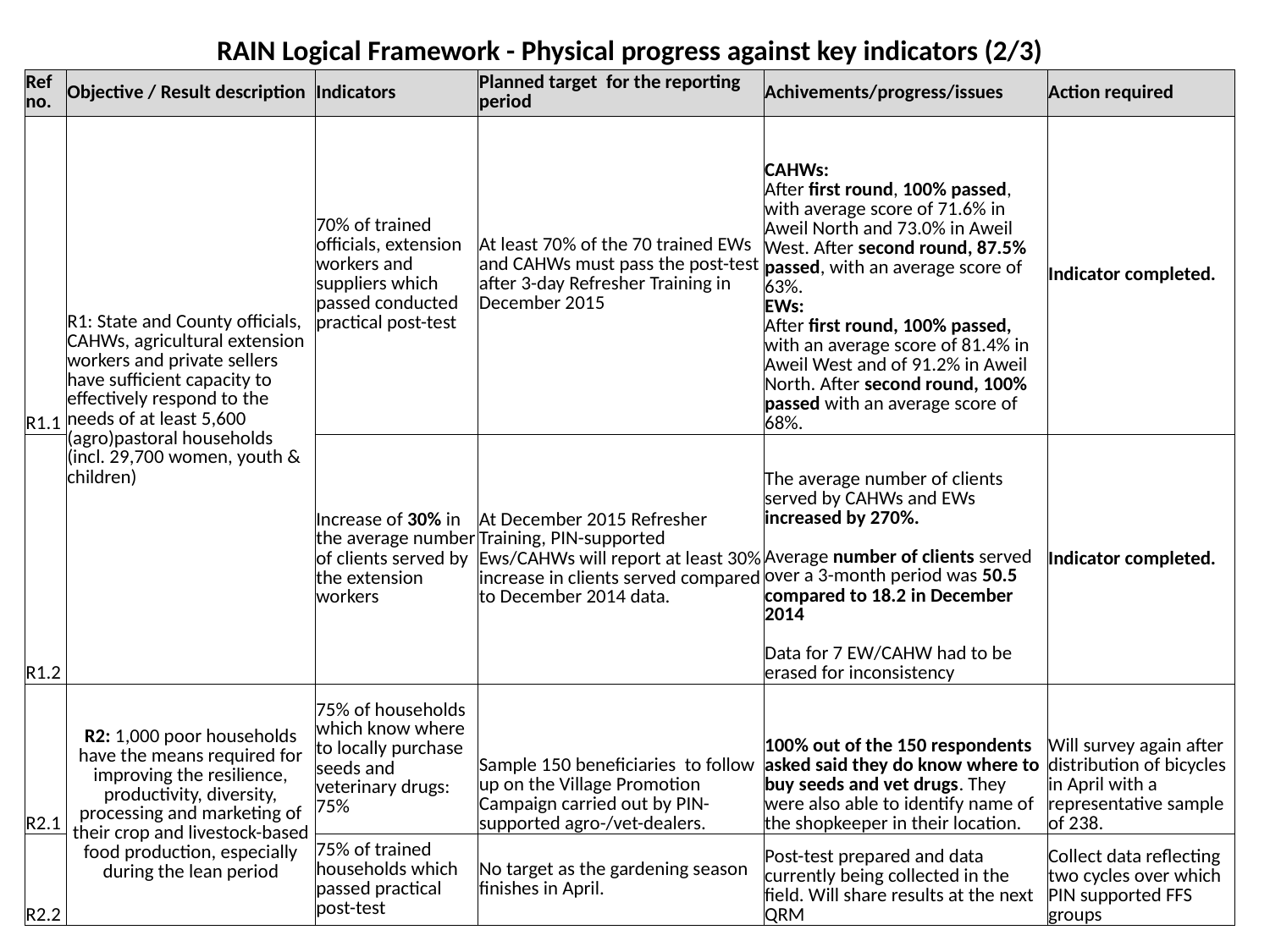

| RAIN Logical Framework - Physical progress against key indicators (2/3) |  |  |  |  |  |
| --- | --- | --- | --- | --- | --- |
| Ref no. | Objective / Result description | Indicators | Planned target for the reporting period | Achivements/progress/issues | Action required |
| R1.1 | R1: State and County officials, CAHWs, agricultural extension workers and private sellers have sufficient capacity to effectively respond to the needs of at least 5,600 (agro)pastoral households (incl. 29,700 women, youth & children) | 70% of trained officials, extension workers and suppliers which passed conducted practical post-test | At least 70% of the 70 trained EWs and CAHWs must pass the post-test after 3-day Refresher Training in December 2015 | CAHWs: After first round, 100% passed, with average score of 71.6% in Aweil North and 73.0% in Aweil West. After second round, 87.5% passed, with an average score of 63%. EWs: After first round, 100% passed, with an average score of 81.4% in Aweil West and of 91.2% in Aweil North. After second round, 100% passed with an average score of 68%. | Indicator completed. |
| R1.2 |  | Increase of 30% in the average number of clients served by the extension workers | At December 2015 Refresher Training, PIN-supported Ews/CAHWs will report at least 30% increase in clients served compared to December 2014 data. | The average number of clients served by CAHWs and EWs increased by 270%. Average number of clients served over a 3-month period was 50.5 compared to 18.2 in December 2014 Data for 7 EW/CAHW had to be erased for inconsistency | Indicator completed. |
| R2.1 | R2: 1,000 poor households have the means required for improving the resilience, productivity, diversity, processing and marketing of their crop and livestock-based food production, especially during the lean period | 75% of households which know where to locally purchase seeds and veterinary drugs: 75% | Sample 150 beneficiaries to follow up on the Village Promotion Campaign carried out by PIN-supported agro-/vet-dealers. | 100% out of the 150 respondents asked said they do know where to buy seeds and vet drugs. They were also able to identify name of the shopkeeper in their location. | Will survey again after distribution of bicycles in April with a representative sample of 238. |
| R2.2 |  | 75% of trained households which passed practical post-test | No target as the gardening season finishes in April. | Post-test prepared and data currently being collected in the field. Will share results at the next QRM | Collect data reflecting two cycles over which PIN supported FFS groups |